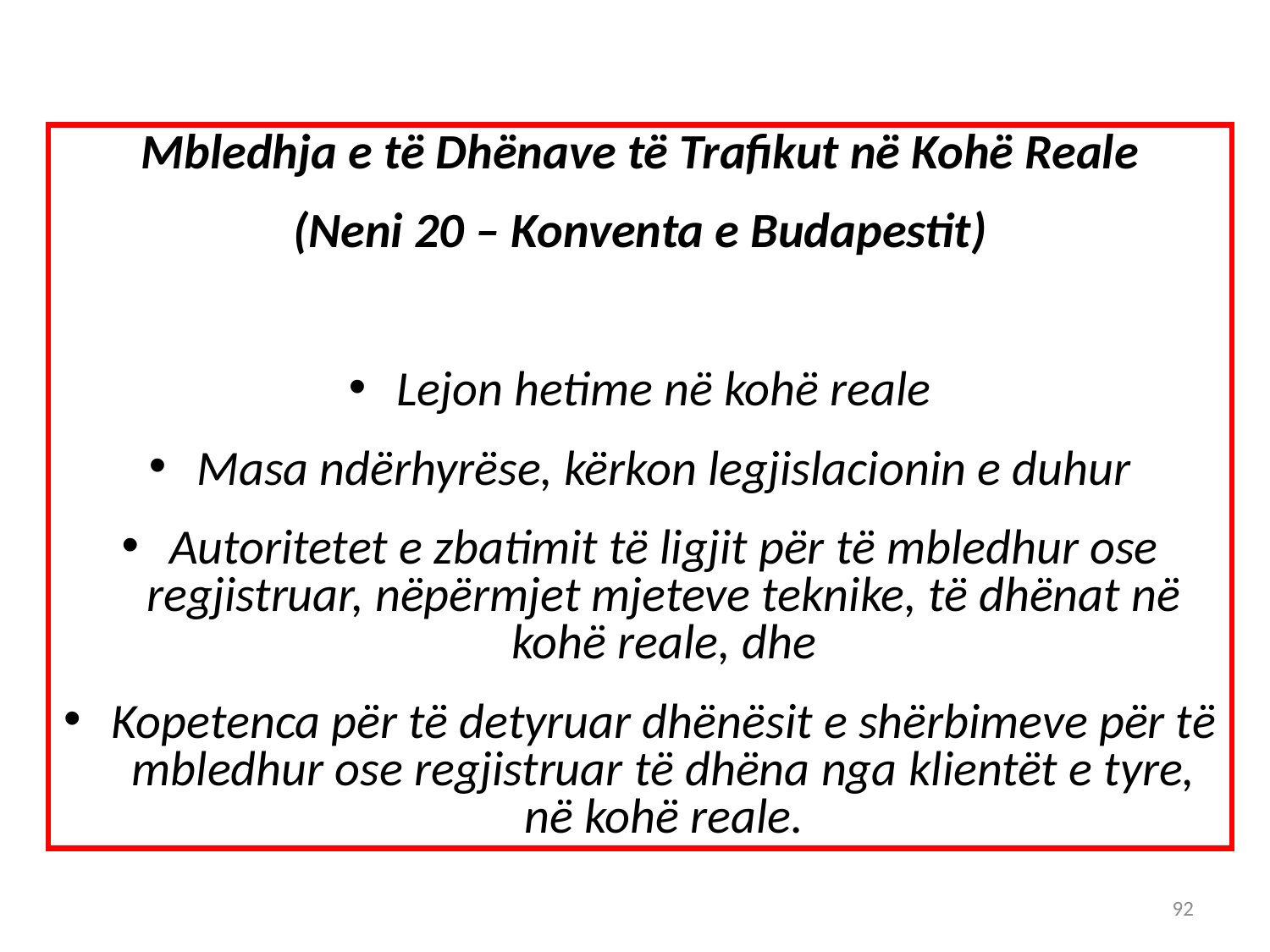

Mbledhja e të Dhënave të Trafikut në Kohë Reale
(Neni 20 – Konventa e Budapestit)

Lejon hetime në kohë reale
Masa ndërhyrëse, kërkon legjislacionin e duhur
Autoritetet e zbatimit të ligjit për të mbledhur ose regjistruar, nëpërmjet mjeteve teknike, të dhënat në kohë reale, dhe
Kopetenca për të detyruar dhënësit e shërbimeve për të mbledhur ose regjistruar të dhëna nga klientët e tyre, në kohë reale.
92